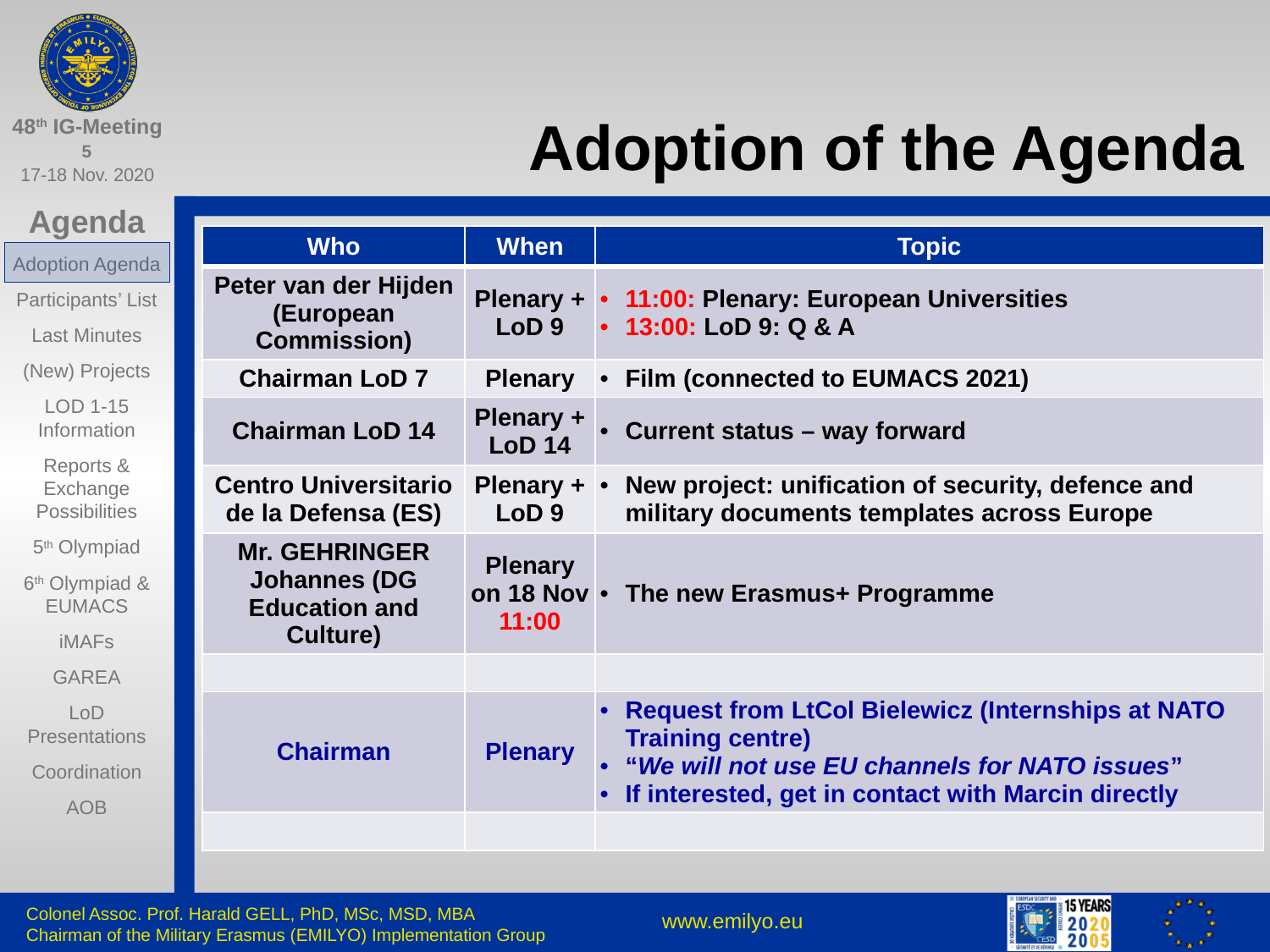

# Adoption of the Agenda
| Who | When | Topic |
| --- | --- | --- |
| Peter van der Hijden (European Commission) | Plenary + LoD 9 | 11:00: Plenary: European Universities 13:00: LoD 9: Q & A |
| Chairman LoD 7 | Plenary | Film (connected to EUMACS 2021) |
| Chairman LoD 14 | Plenary + LoD 14 | Current status – way forward |
| Centro Universitario de la Defensa (ES) | Plenary + LoD 9 | New project: unification of security, defence and military documents templates across Europe |
| Mr. GEHRINGER Johannes (DG Education and Culture) | Plenary on 18 Nov 11:00 | The new Erasmus+ Programme |
|  |  |  |
| Chairman | Plenary | Request from LtCol Bielewicz (Internships at NATO Training centre) “We will not use EU channels for NATO issues” If interested, get in contact with Marcin directly |
|  |  |  |